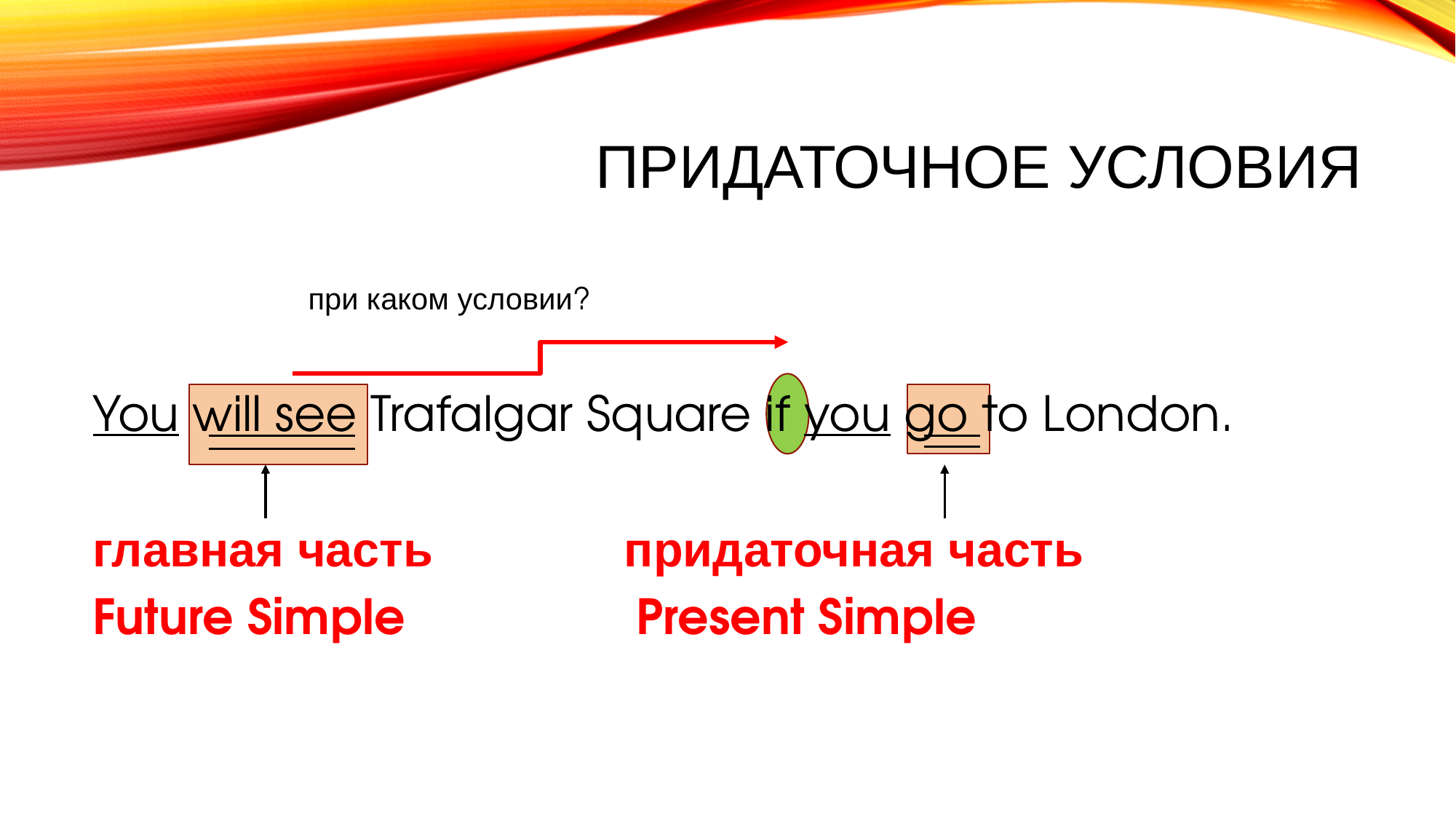

# Придаточное условия
                при каком условии?

You will see Trafalgar Square if you go to London.

главная часть              придаточная часть
Future Simple                 Present Simple